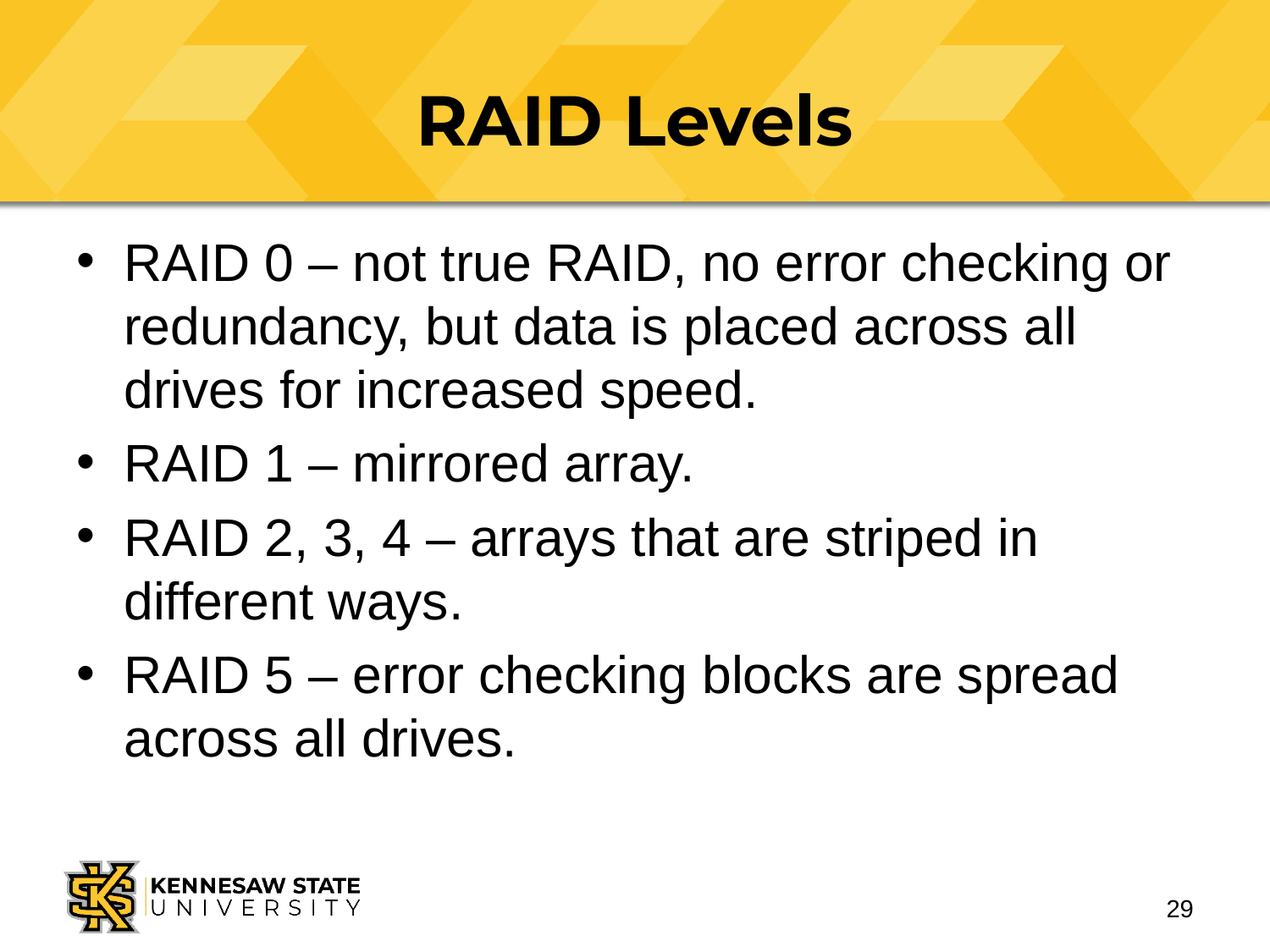

# RAID Levels
RAID 0 – not true RAID, no error checking or redundancy, but data is placed across all drives for increased speed.
RAID 1 – mirrored array.
RAID 2, 3, 4 – arrays that are striped in different ways.
RAID 5 – error checking blocks are spread across all drives.
29